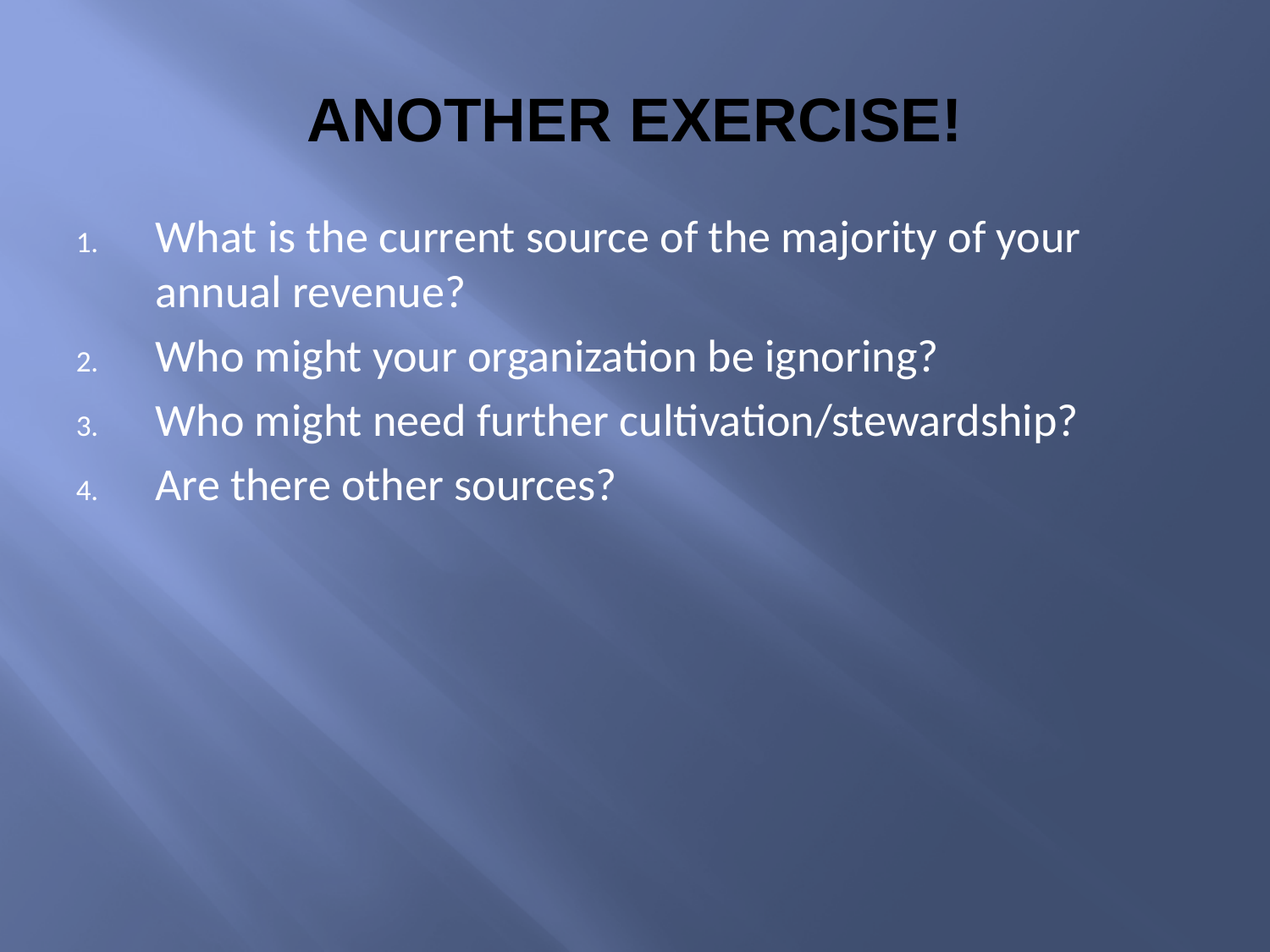

# ANOTHER EXERCISE!
What is the current source of the majority of your annual revenue?
Who might your organization be ignoring?
Who might need further cultivation/stewardship?
Are there other sources?